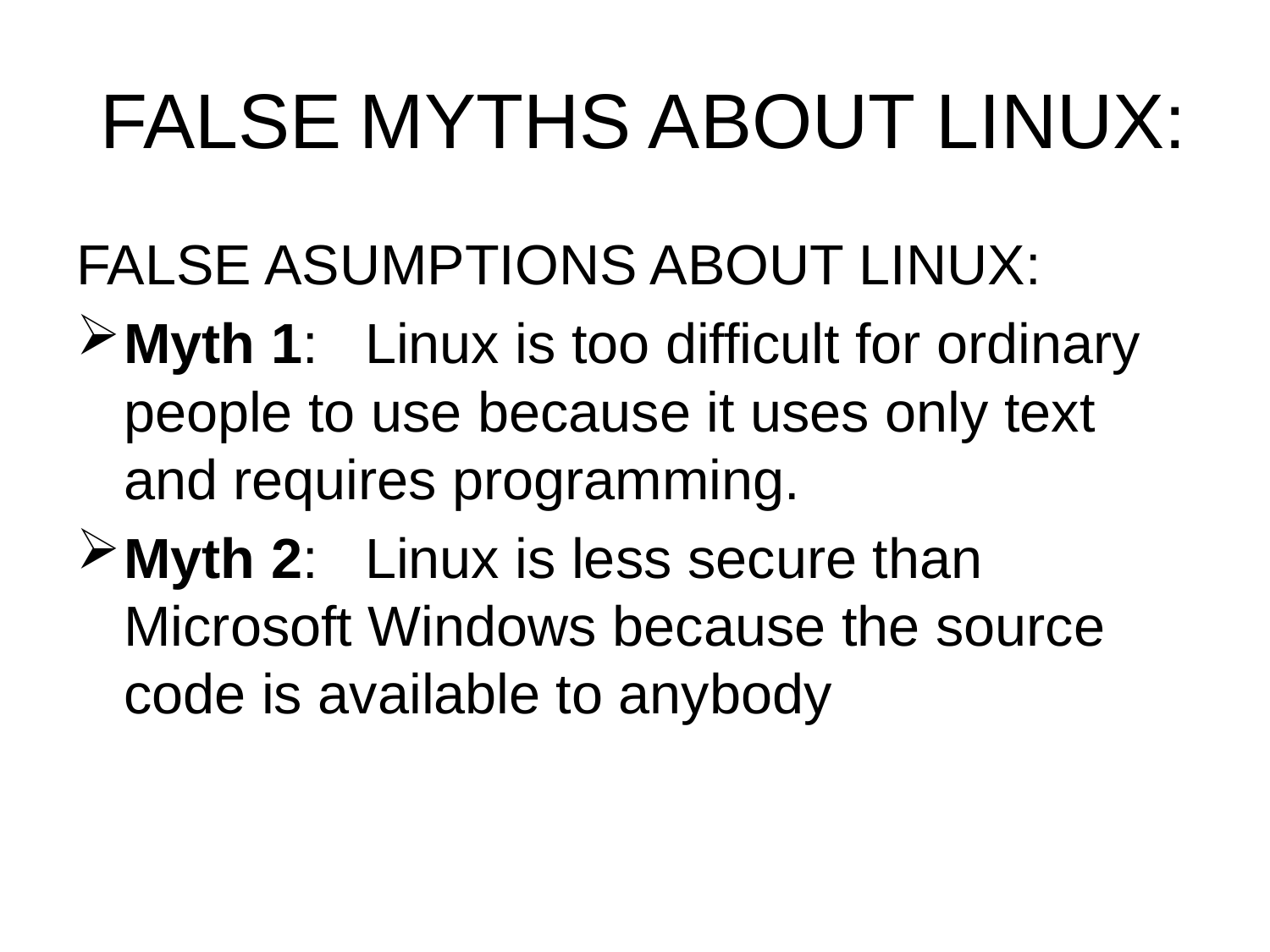

# FALSE MYTHS ABOUT LINUX:
FALSE ASUMPTIONS ABOUT LINUX:
Myth 1:   Linux is too difficult for ordinary people to use because it uses only text and requires programming.
Myth 2:   Linux is less secure than Microsoft Windows because the source code is available to anybody